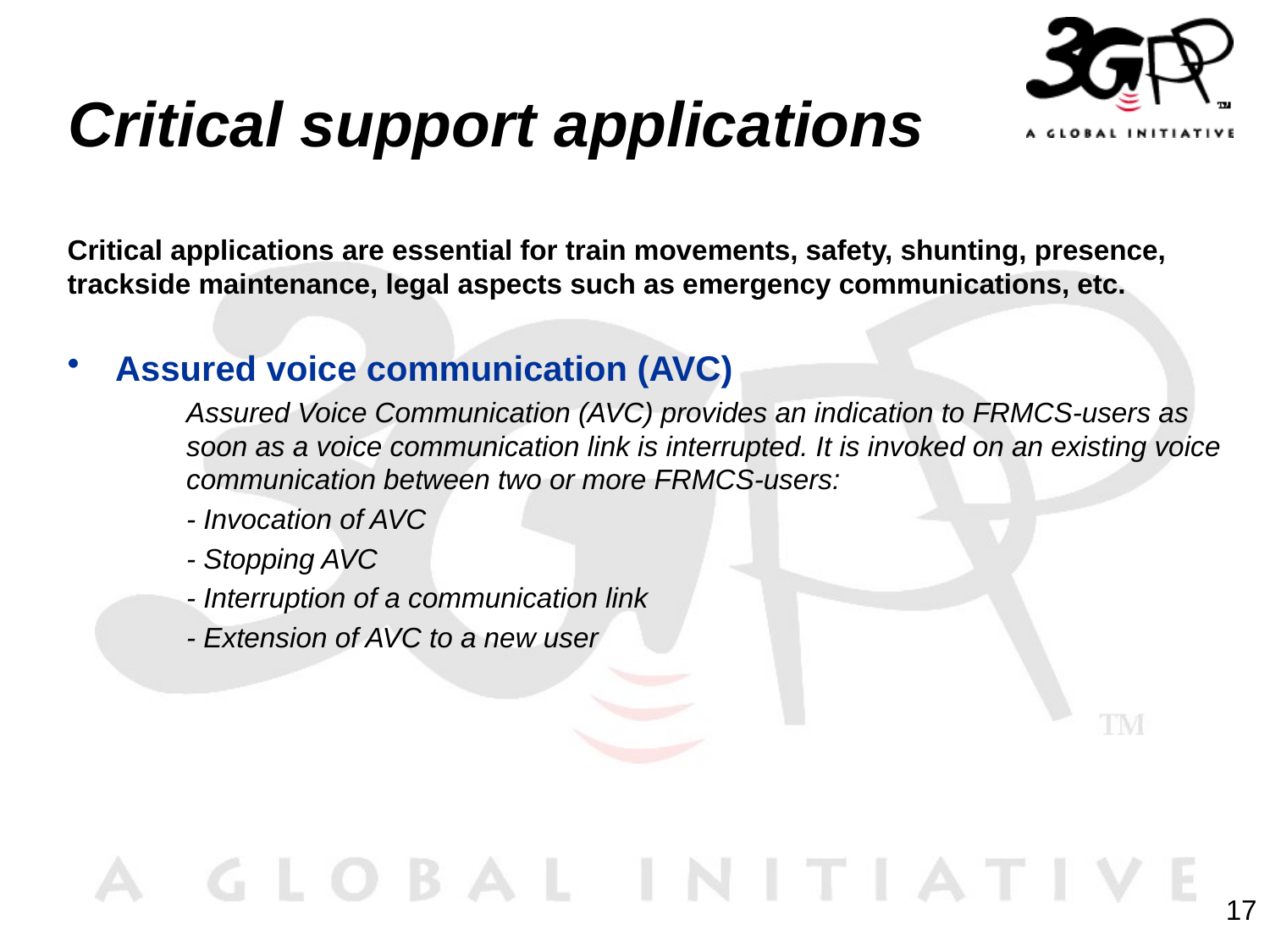

# Critical support applications
Critical applications are essential for train movements, safety, shunting, presence, trackside maintenance, legal aspects such as emergency communications, etc.

Assured voice communication (AVC)
Assured Voice Communication (AVC) provides an indication to FRMCS-users as soon as a voice communication link is interrupted. It is invoked on an existing voice communication between two or more FRMCS-users:
- Invocation of AVC
- Stopping AVC
- Interruption of a communication link
- Extension of AVC to a new user

17